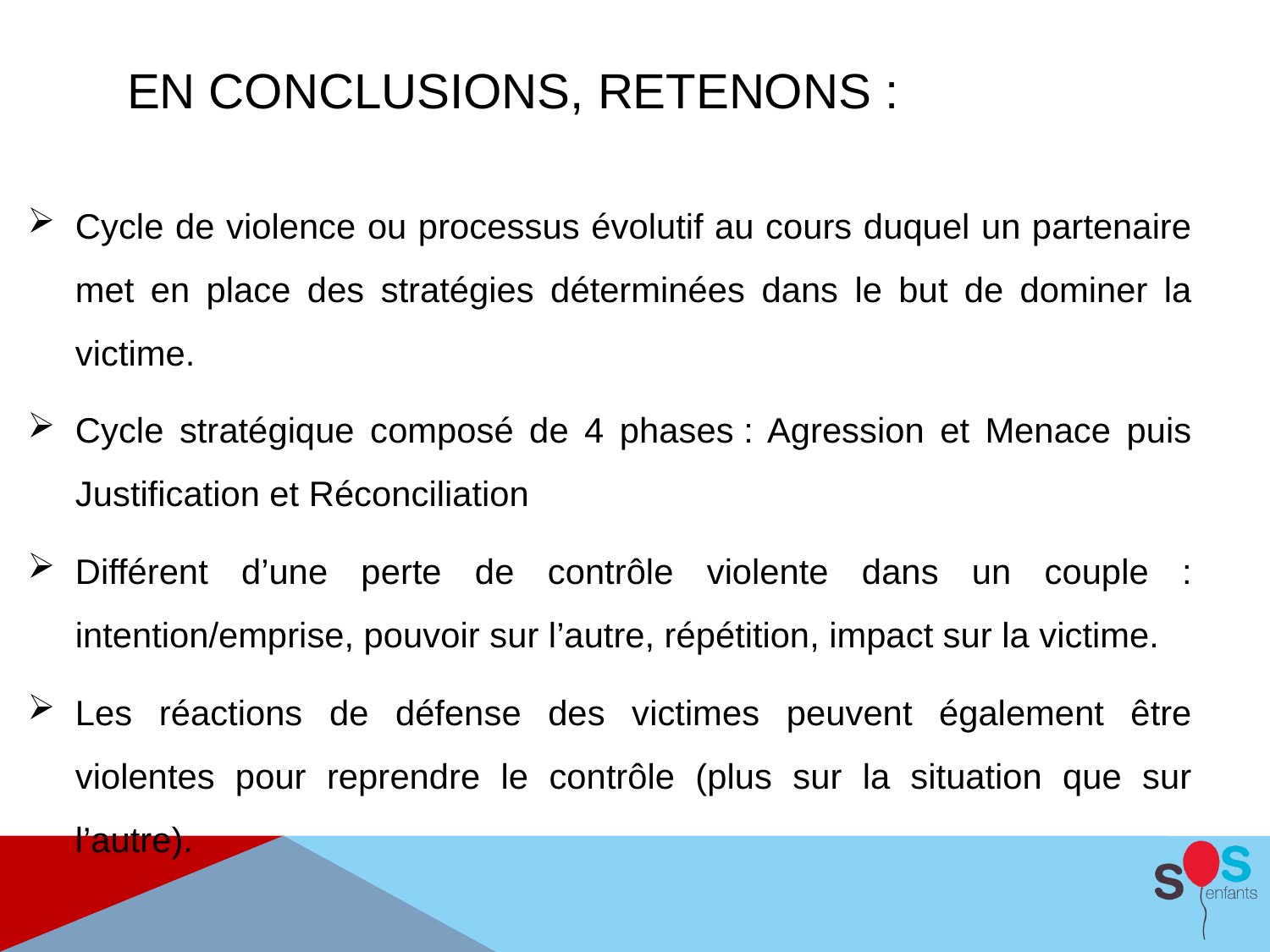

# En conclusions, retenons :
Cycle de violence ou processus évolutif au cours duquel un partenaire met en place des stratégies déterminées dans le but de dominer la victime.
Cycle stratégique composé de 4 phases : Agression et Menace puis Justification et Réconciliation
Différent d’une perte de contrôle violente dans un couple : intention/emprise, pouvoir sur l’autre, répétition, impact sur la victime.
Les réactions de défense des victimes peuvent également être violentes pour reprendre le contrôle (plus sur la situation que sur l’autre).